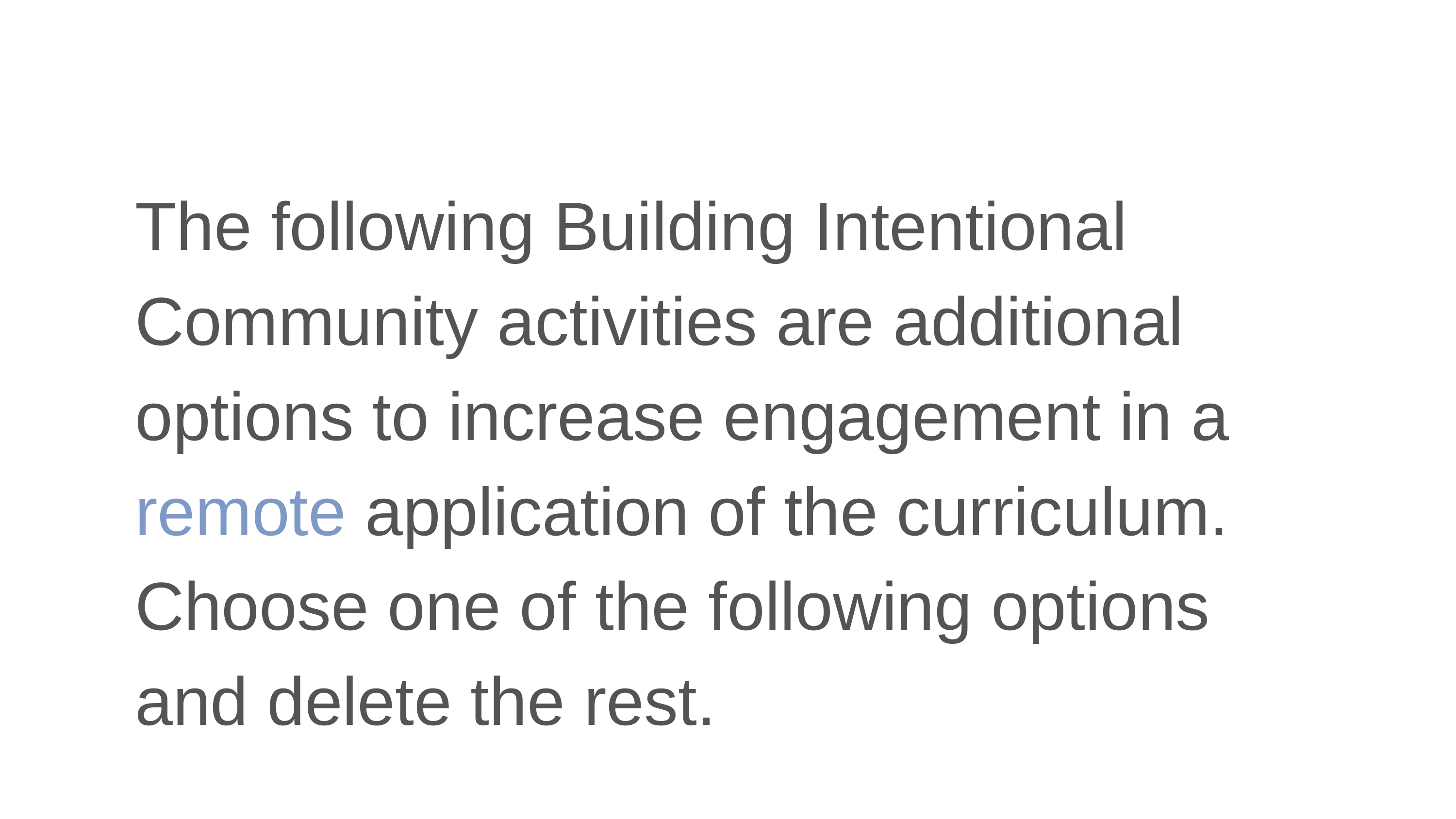

The following Building Intentional Community activities are additional options to increase engagement in a remote application of the curriculum. Choose one of the following options and delete the rest.